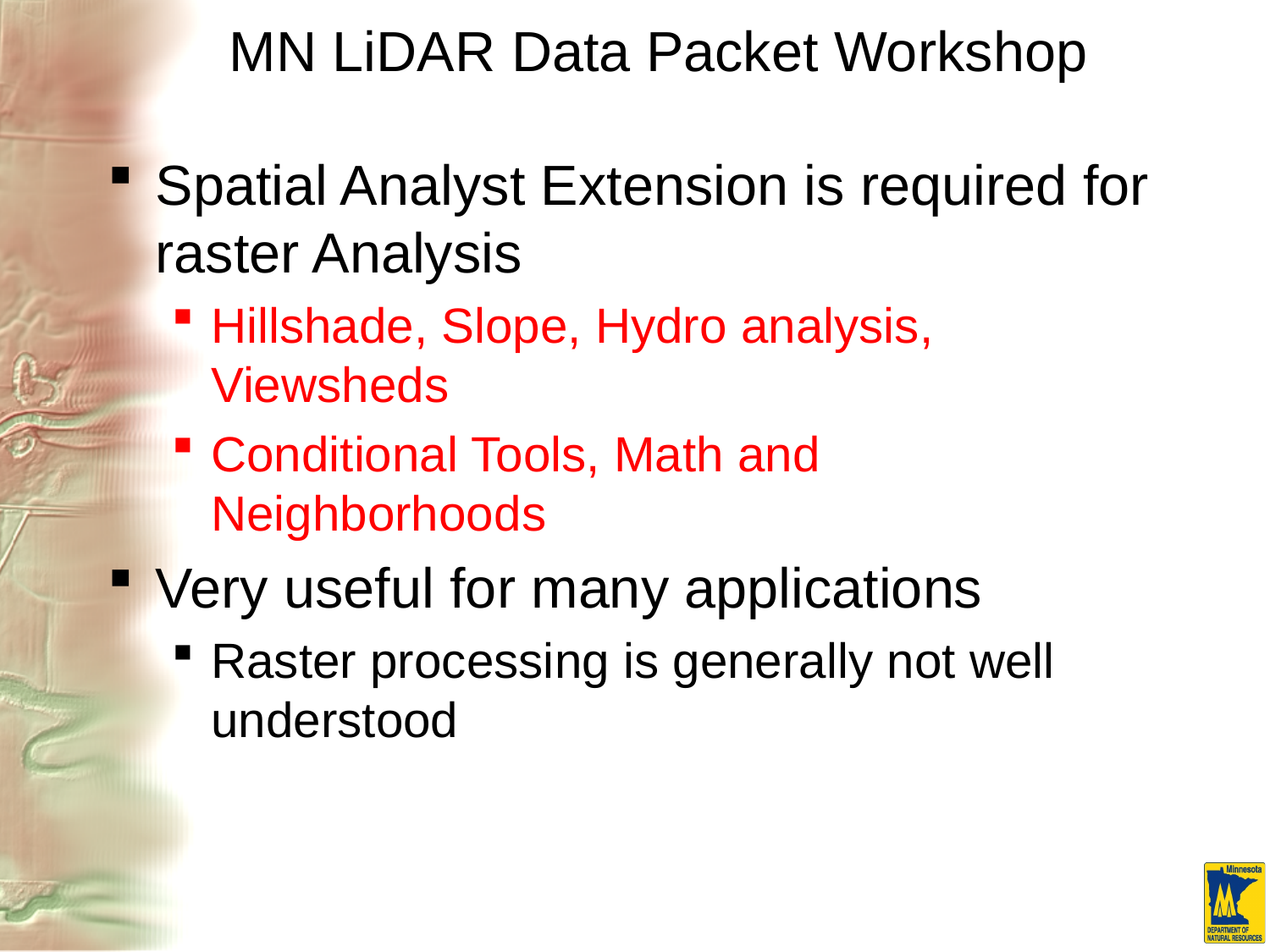

# MN LiDAR Data Packet Workshop
Spatial Analyst Extension is required for raster Analysis
Hillshade, Slope, Hydro analysis, Viewsheds
Conditional Tools, Math and Neighborhoods
Very useful for many applications
Raster processing is generally not well understood